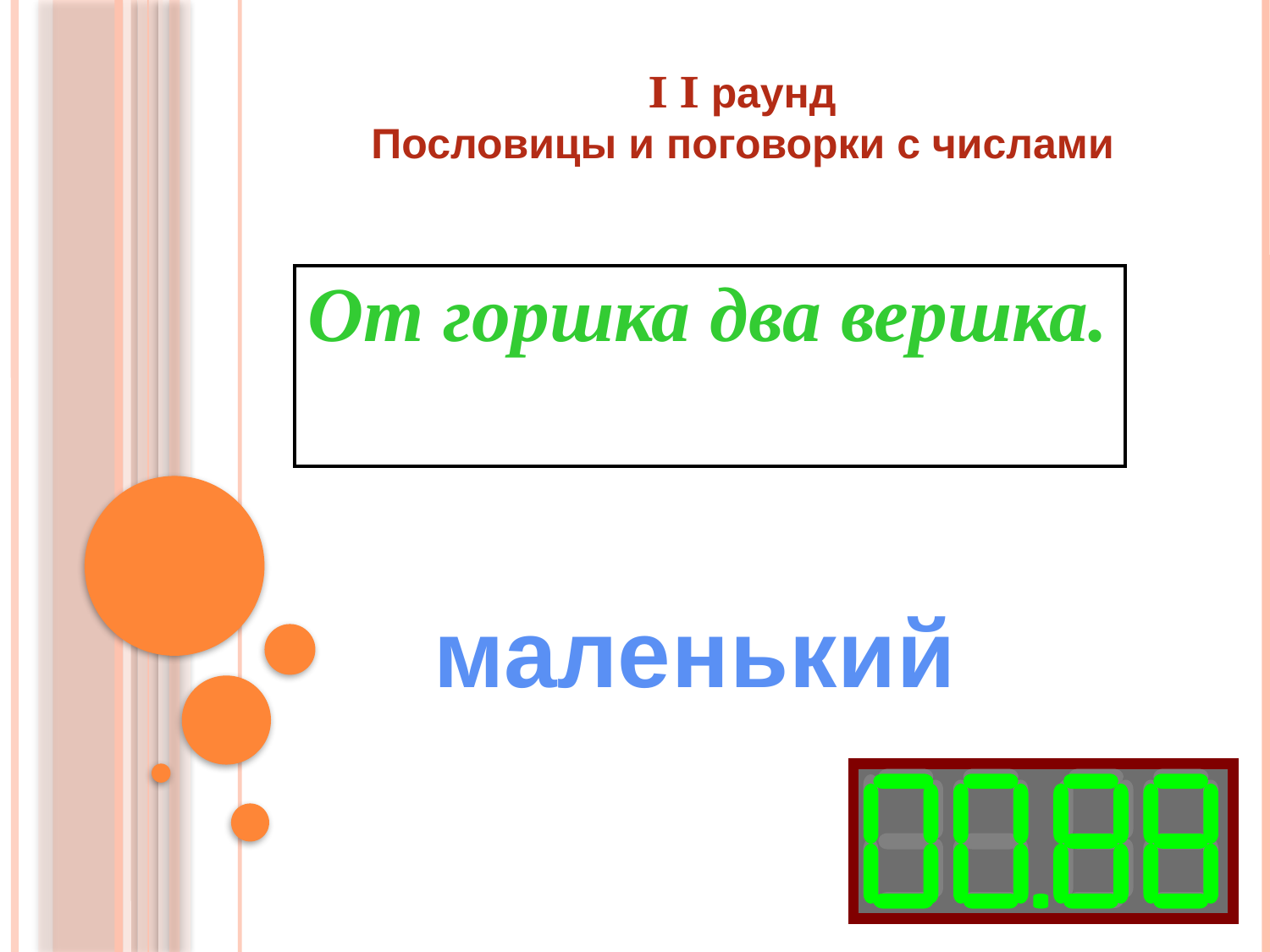

I I раунд
Пословицы и поговорки с числами

| От горшка два вершка. |
| --- |
маленький